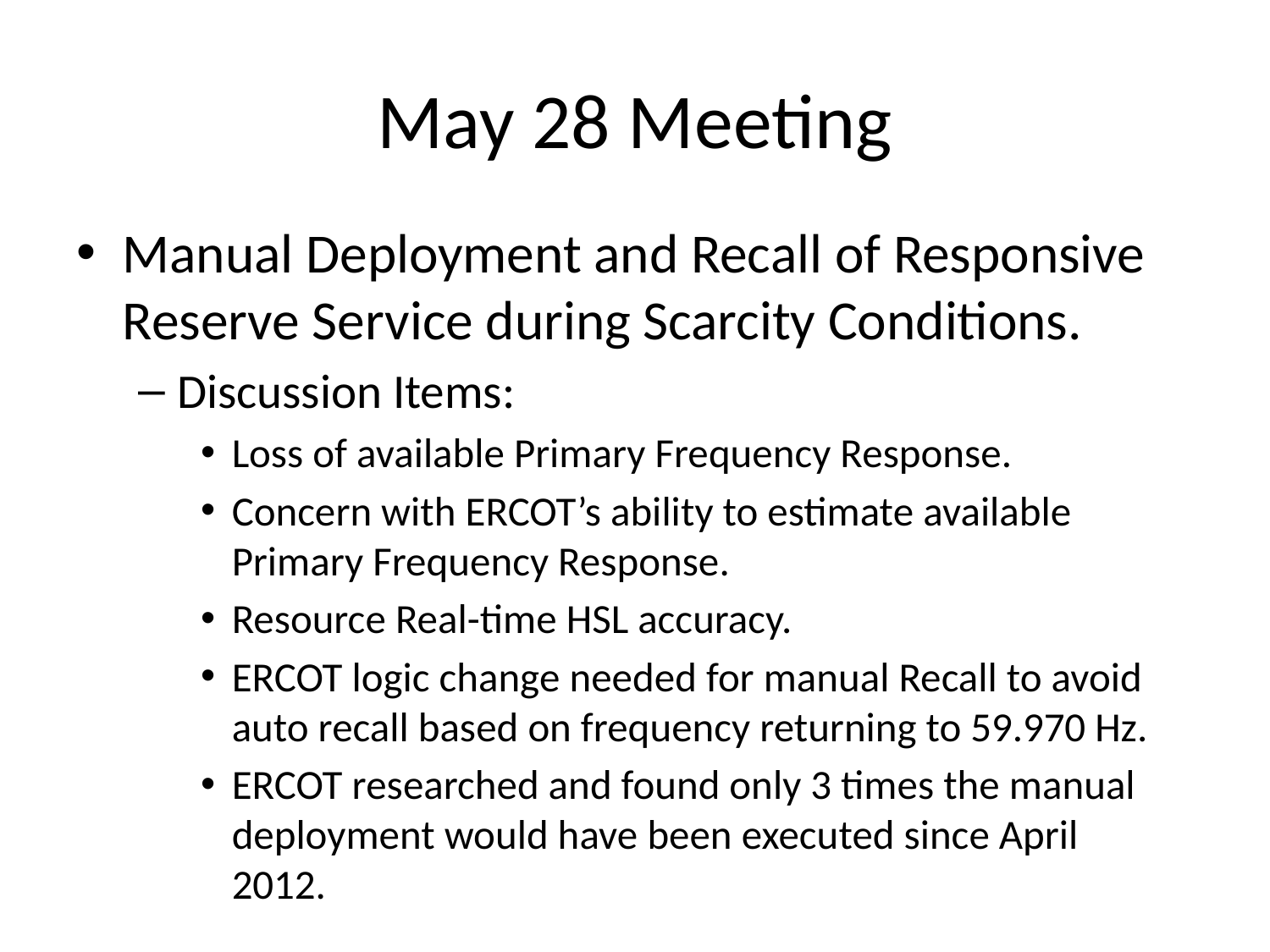

# May 28 Meeting
Manual Deployment and Recall of Responsive Reserve Service during Scarcity Conditions.
Discussion Items:
Loss of available Primary Frequency Response.
Concern with ERCOT’s ability to estimate available Primary Frequency Response.
Resource Real-time HSL accuracy.
ERCOT logic change needed for manual Recall to avoid auto recall based on frequency returning to 59.970 Hz.
ERCOT researched and found only 3 times the manual deployment would have been executed since April 2012.